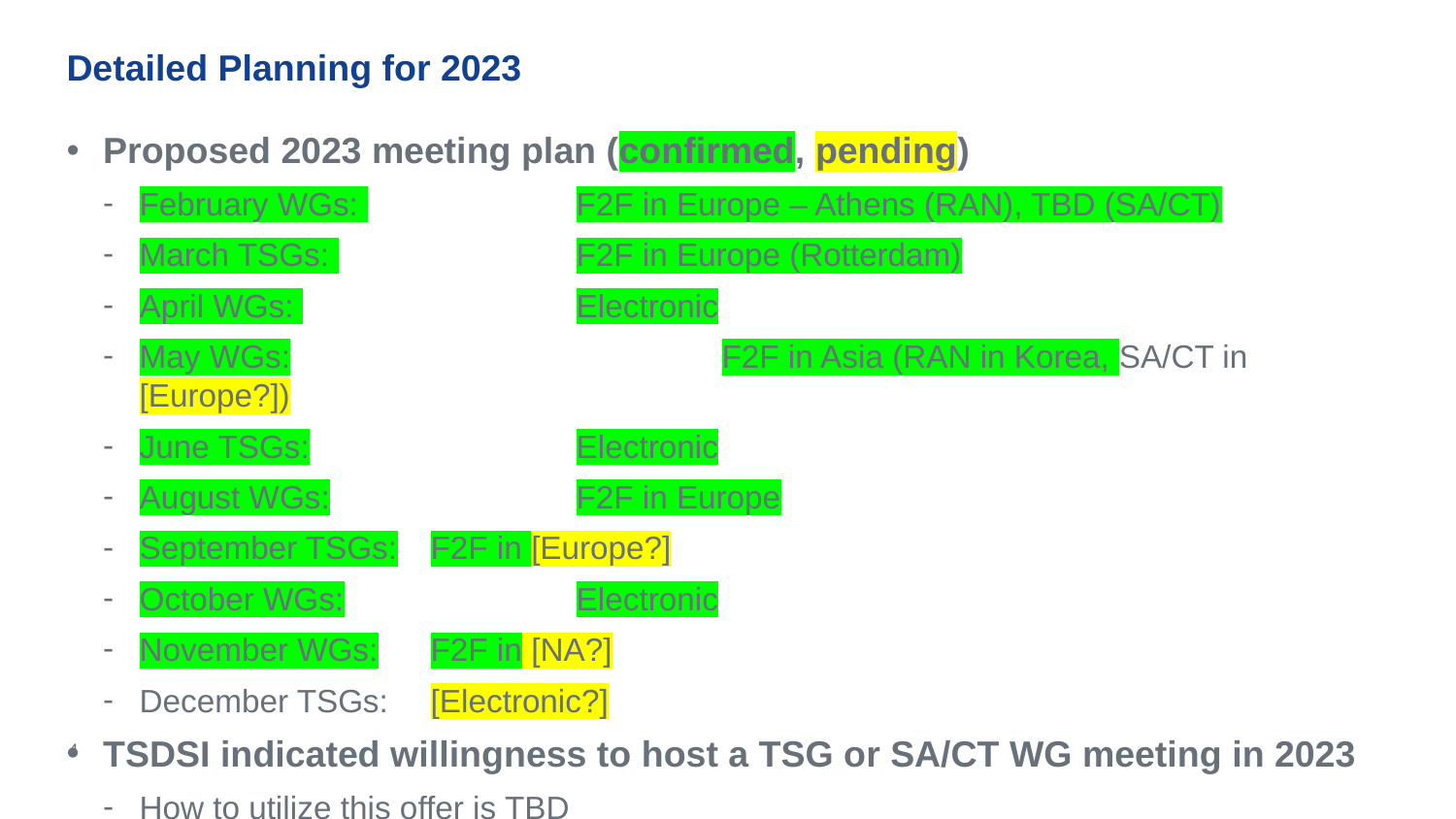

# Detailed Planning for 2023
Proposed 2023 meeting plan (confirmed, pending)
February WGs: 		F2F in Europe – Athens (RAN), TBD (SA/CT)
March TSGs: 		F2F in Europe (Rotterdam)
April WGs: 		Electronic
May WGs:			F2F in Asia (RAN in Korea, SA/CT in [Europe?])
June TSGs:		Electronic
August WGs:		F2F in Europe
September TSGs:	F2F in [Europe?]
October WGs:		Electronic
November WGs:	F2F in [NA?]
December TSGs:	[Electronic?]
TSDSI indicated willingness to host a TSG or SA/CT WG meeting in 2023
How to utilize this offer is TBD